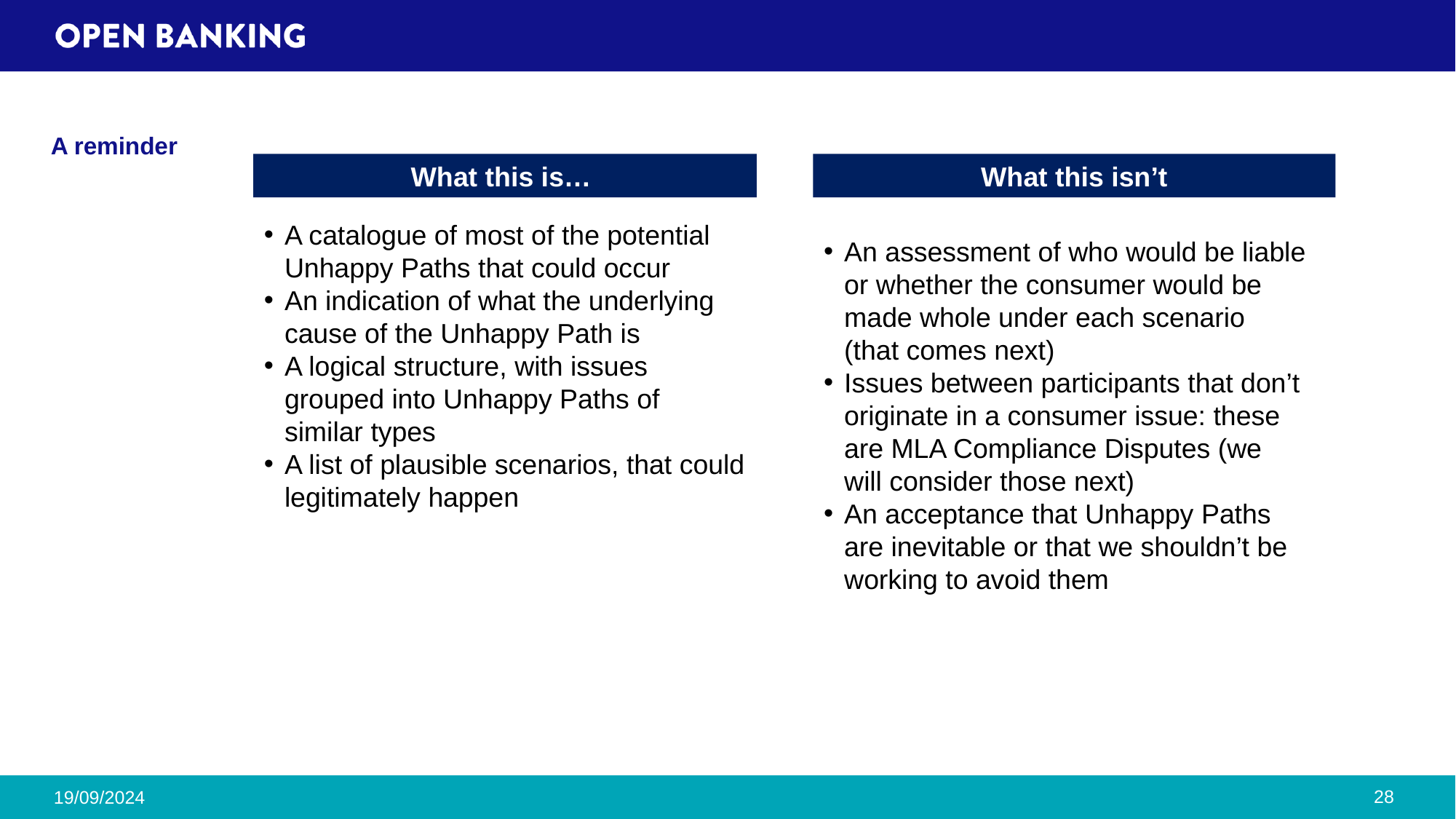

# A reminder
What this isn’t
What this is…
A catalogue of most of the potential Unhappy Paths that could occur
An indication of what the underlying cause of the Unhappy Path is
A logical structure, with issues grouped into Unhappy Paths of similar types
A list of plausible scenarios, that could legitimately happen

An assessment of who would be liable or whether the consumer would be made whole under each scenario (that comes next)
Issues between participants that don’t originate in a consumer issue: these are MLA Compliance Disputes (we will consider those next)
An acceptance that Unhappy Paths are inevitable or that we shouldn’t be working to avoid them

28
19/09/2024